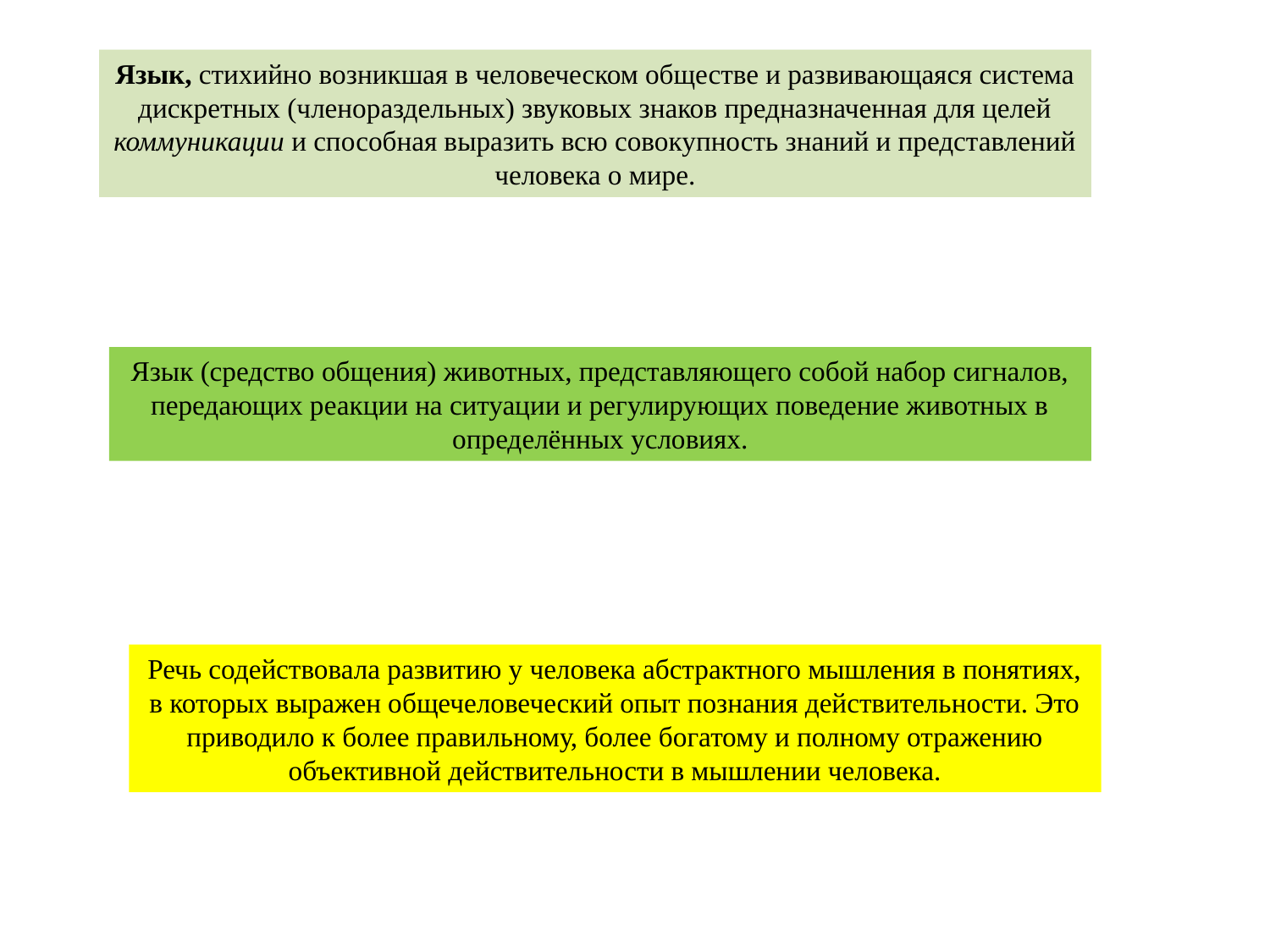

Язык, стихийно возникшая в человеческом обществе и развивающаяся система дискретных (членораздельных) звуковых знаков предназначенная для целей коммуникации и способная выразить всю совокупность знаний и представлений человека о мире.
Язык (средство общения) животных, представляющего собой набор сигналов, передающих реакции на ситуации и регулирующих поведение животных в определённых условиях.
Речь содействовала развитию у человека абстрактного мышления в понятиях, в которых выражен общечеловеческий опыт познания действительности. Это приводило к более правильному, более богатому и полному отражению объективной действительности в мышлении человека.